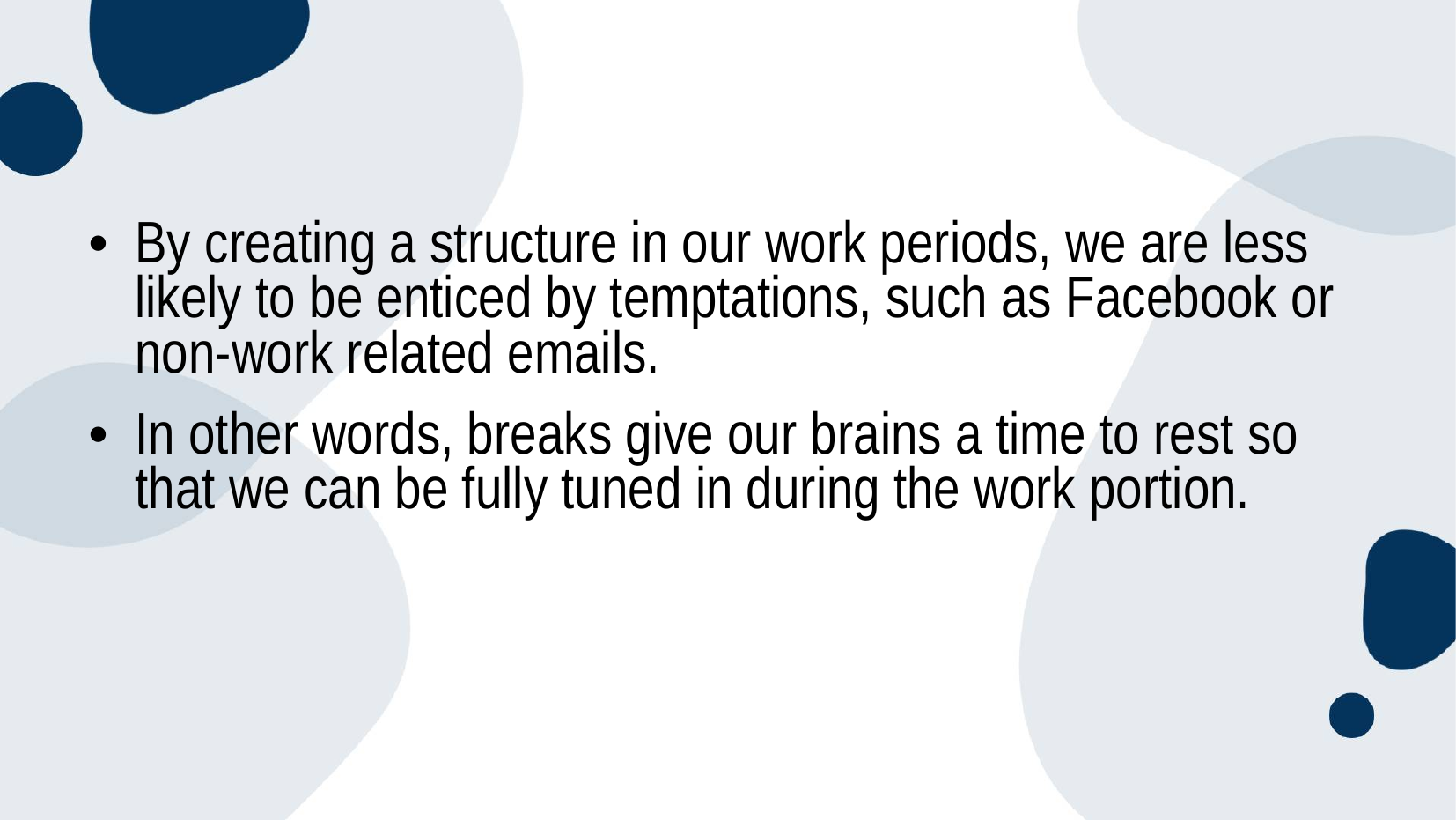

By creating a structure in our work periods, we are less likely to be enticed by temptations, such as Facebook or non-work related emails.
In other words, breaks give our brains a time to rest so that we can be fully tuned in during the work portion.